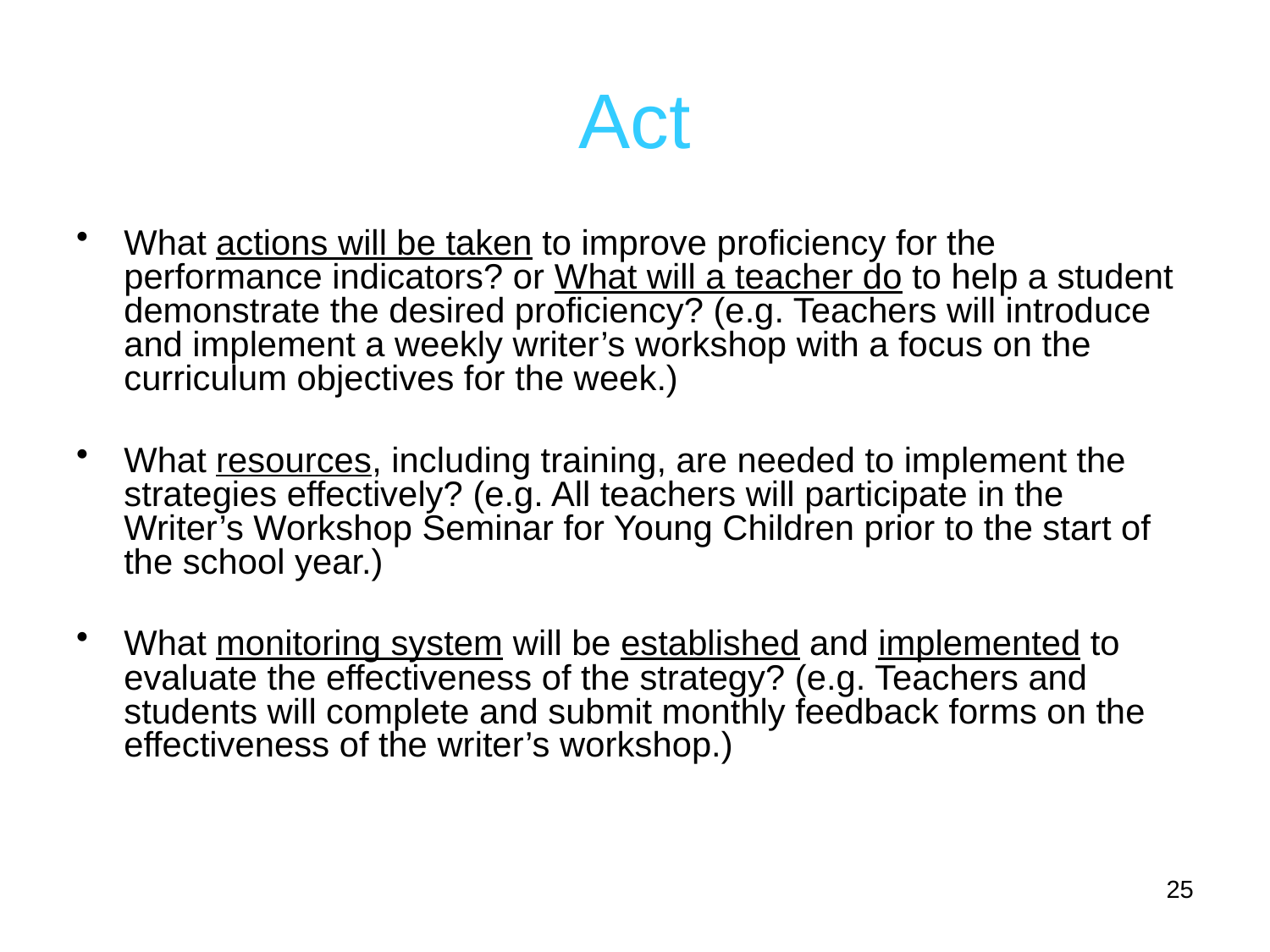

# Act
What actions will be taken to improve proficiency for the performance indicators? or What will a teacher do to help a student demonstrate the desired proficiency? (e.g. Teachers will introduce and implement a weekly writer’s workshop with a focus on the curriculum objectives for the week.)

What resources, including training, are needed to implement the strategies effectively? (e.g. All teachers will participate in the Writer’s Workshop Seminar for Young Children prior to the start of the school year.)

What monitoring system will be established and implemented to evaluate the effectiveness of the strategy? (e.g. Teachers and students will complete and submit monthly feedback forms on the effectiveness of the writer’s workshop.)
25